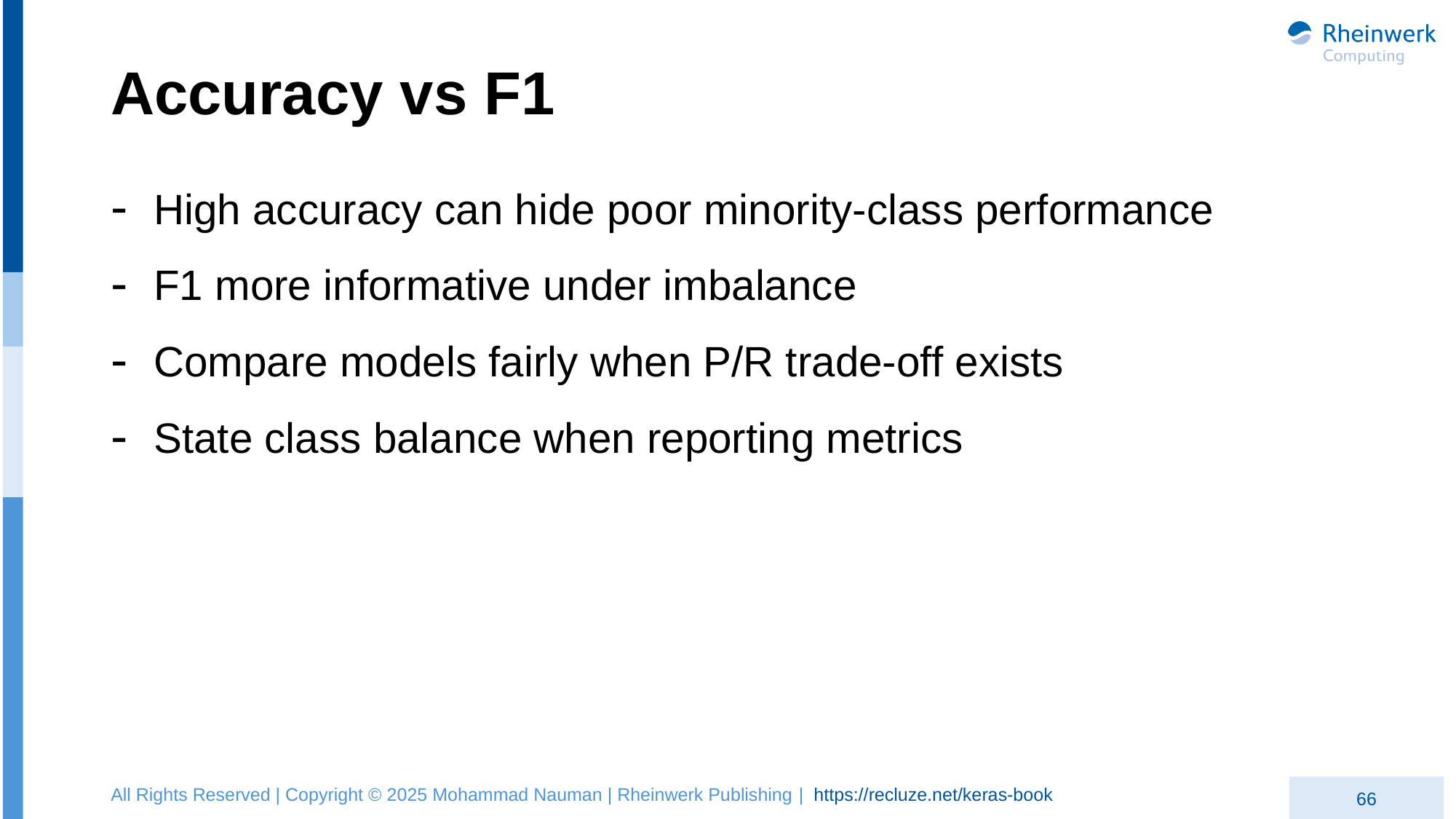

# Accuracy vs F1
High accuracy can hide poor minority-class performance
F1 more informative under imbalance
Compare models fairly when P/R trade-off exists
State class balance when reporting metrics